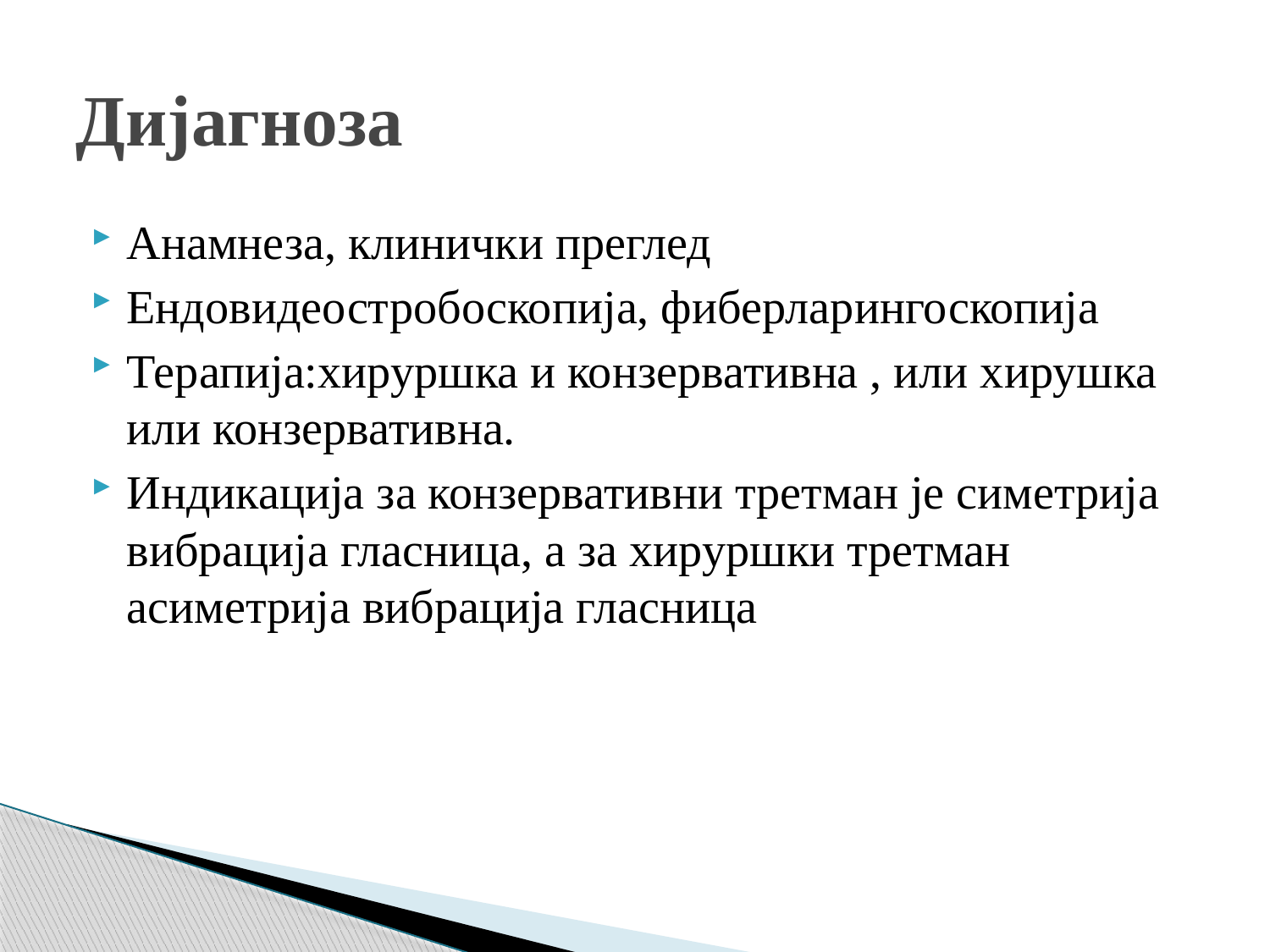

# Дијагноза
Анамнеза, клинички преглед
Ендовидеостробоскопија, фиберларингоскопија
Терапија:хируршка и конзервативна , или хирушка или конзервативна.
Индикација за конзервативни третман је симетрија вибрација гласница, а за хируршки третман асиметрија вибрација гласница